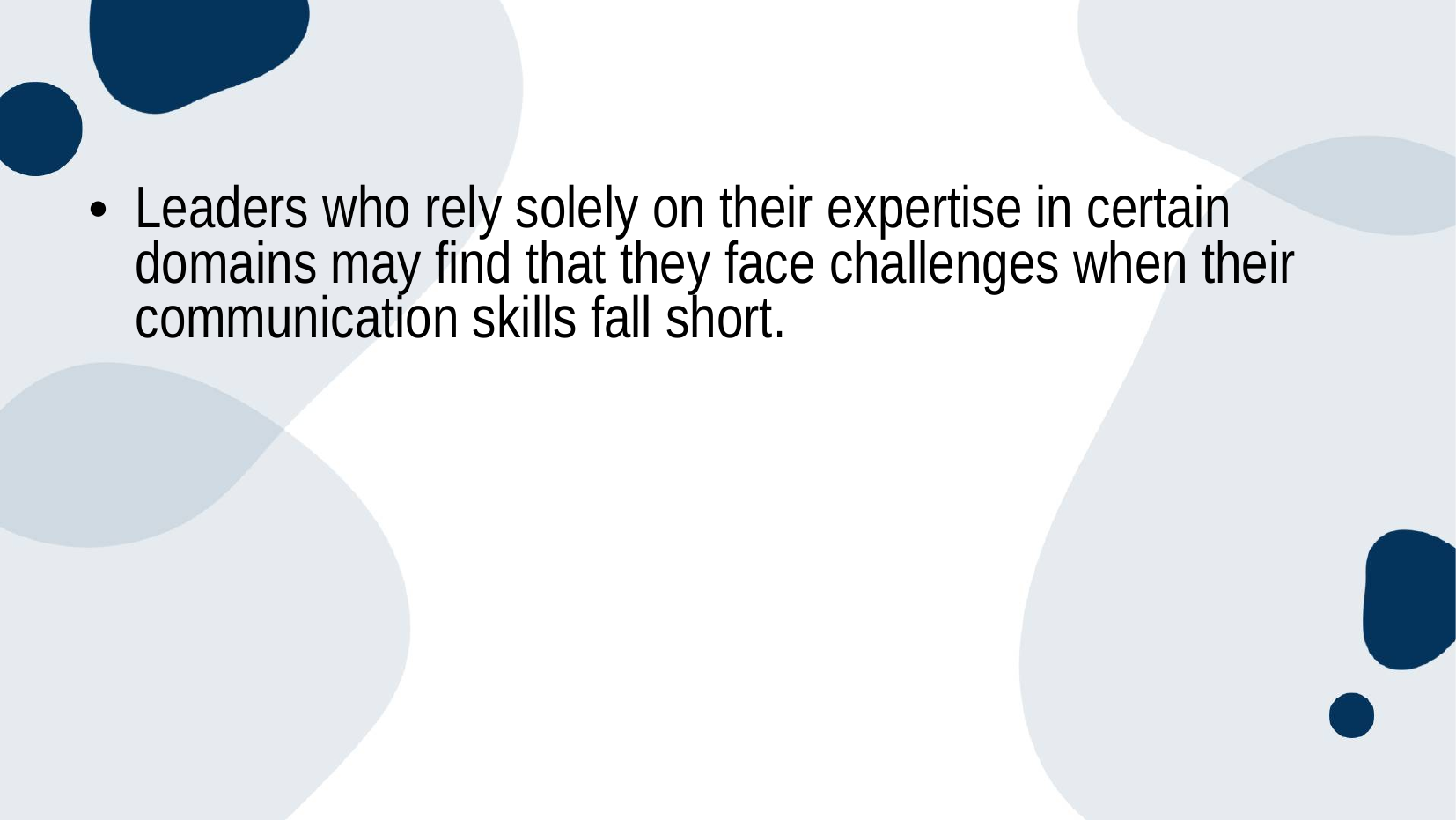

#
Leaders who rely solely on their expertise in certain domains may find that they face challenges when their communication skills fall short.